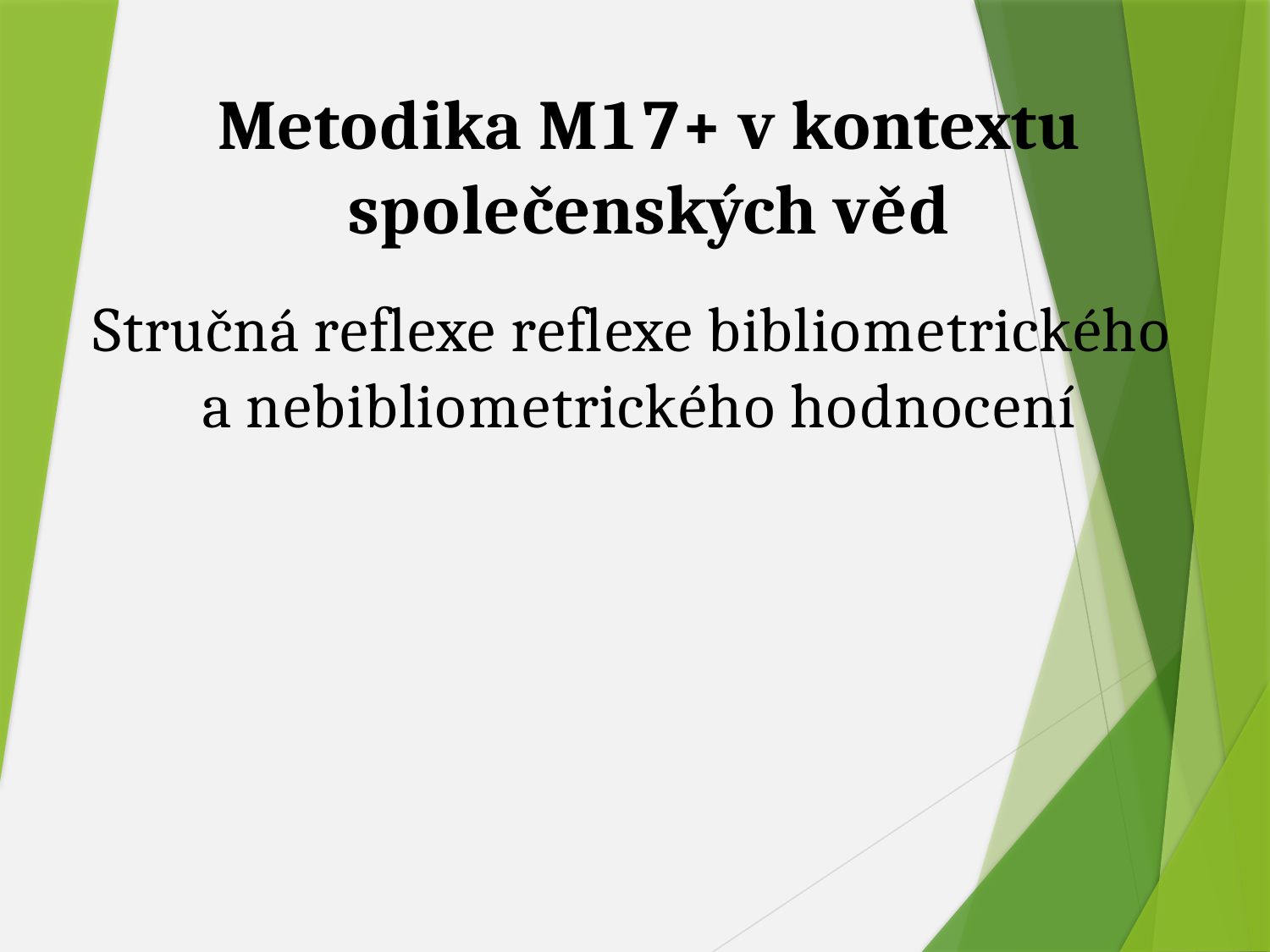

# Metodika M17+ v kontextu společenských věd
Stručná reflexe reflexe bibliometrického
a nebibliometrického hodnocení